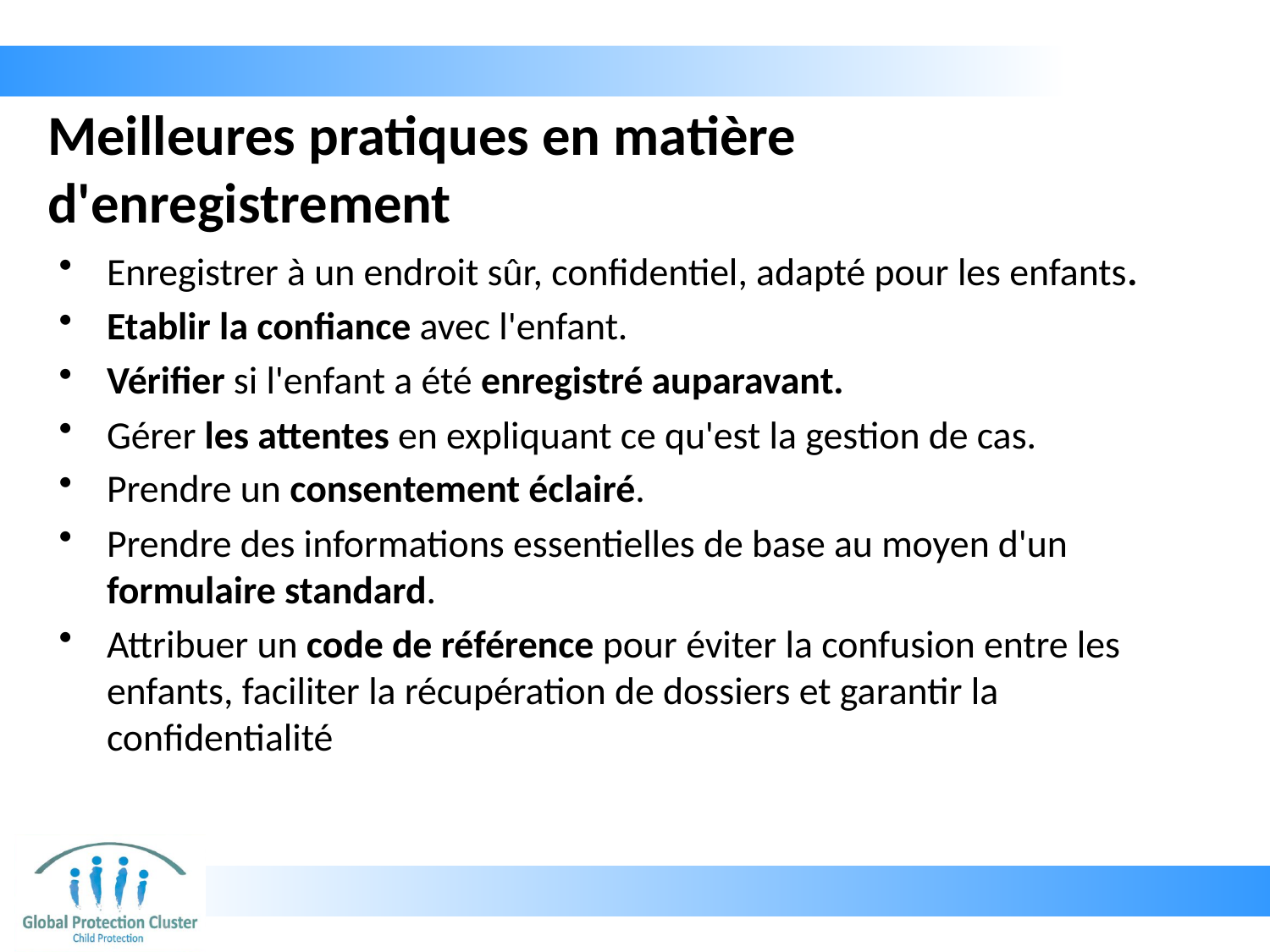

# Meilleures pratiques en matière d'enregistrement

Enregistrer à un endroit sûr, confidentiel, adapté pour les enfants.
Etablir la confiance avec l'enfant.
Vérifier si l'enfant a été enregistré auparavant.
Gérer les attentes en expliquant ce qu'est la gestion de cas.
Prendre un consentement éclairé.
Prendre des informations essentielles de base au moyen d'un formulaire standard.
Attribuer un code de référence pour éviter la confusion entre les enfants, faciliter la récupération de dossiers et garantir la confidentialité